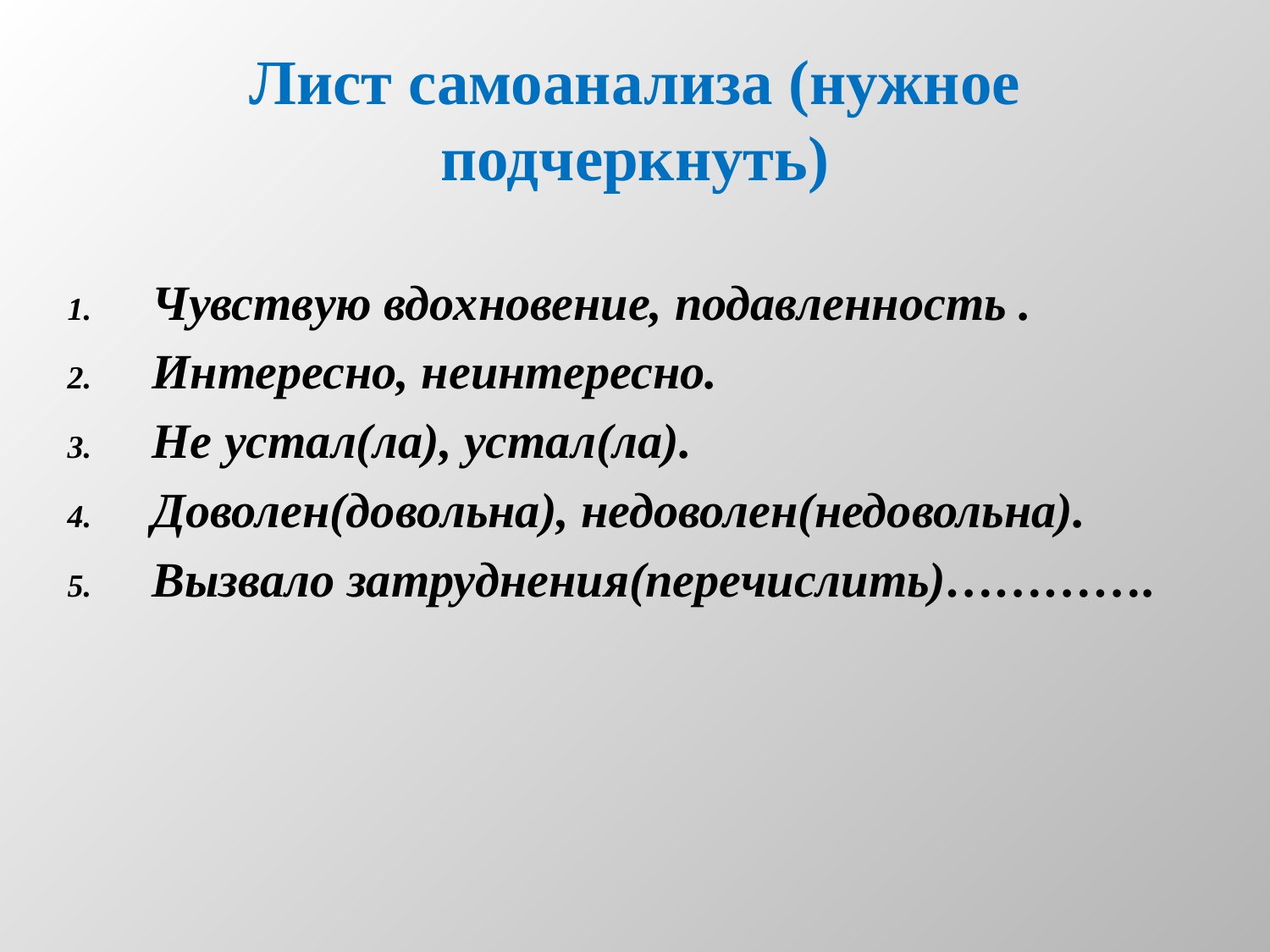

# Лист самоанализа (нужное подчеркнуть)
Чувствую вдохновение, подавленность .
Интересно, неинтересно.
Не устал(ла), устал(ла).
Доволен(довольна), недоволен(недовольна).
Вызвало затруднения(перечислить)………….